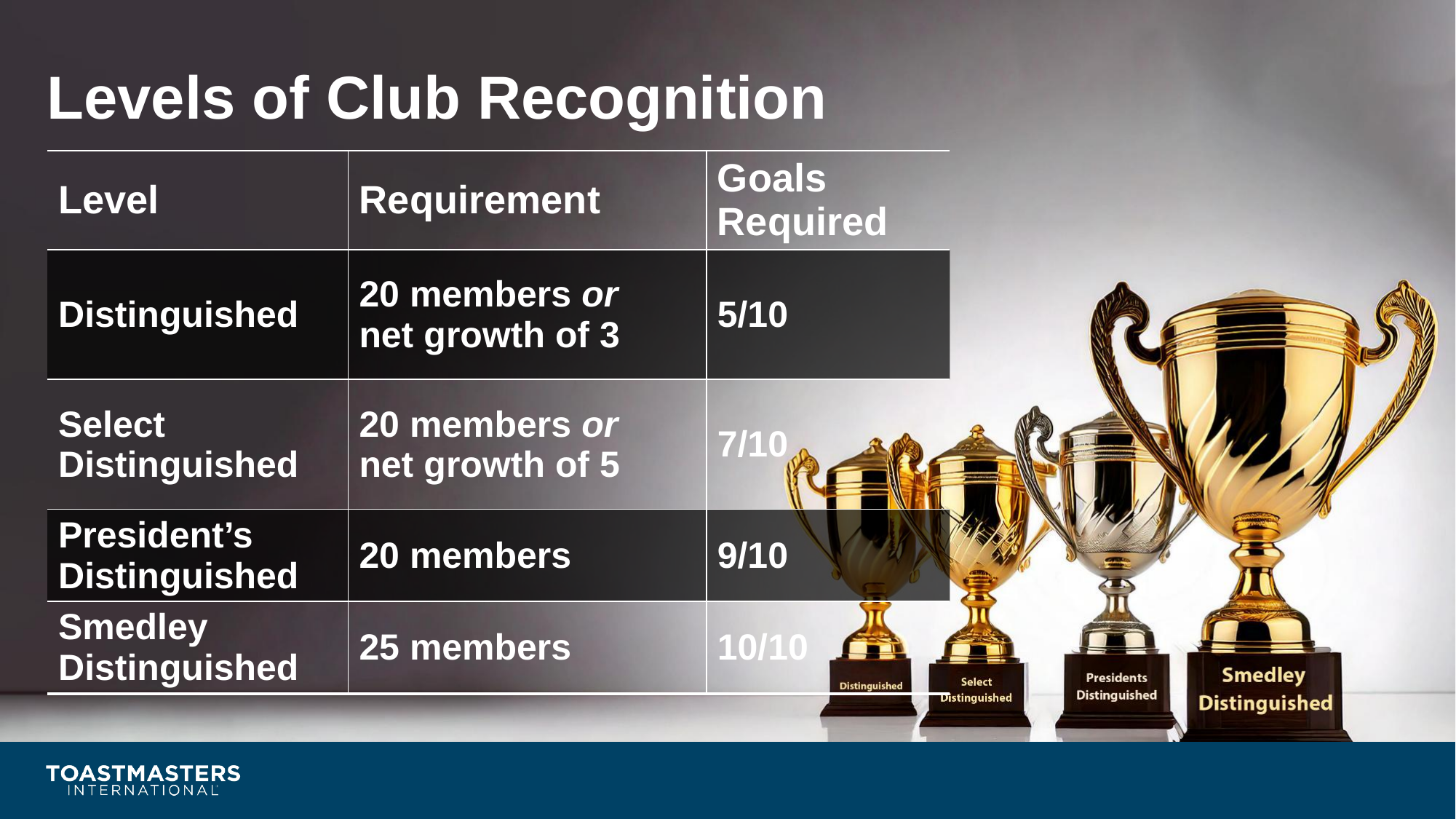

# Levels of Club Recognition
| Level | Requirement | Goals Required |
| --- | --- | --- |
| Distinguished | 20 members or net growth of 3 | 5/10 |
| Select Distinguished | 20 members or net growth of 5 | 7/10 |
| President’s Distinguished | 20 members | 9/10 |
| Smedley Distinguished | 25 members | 10/10 |